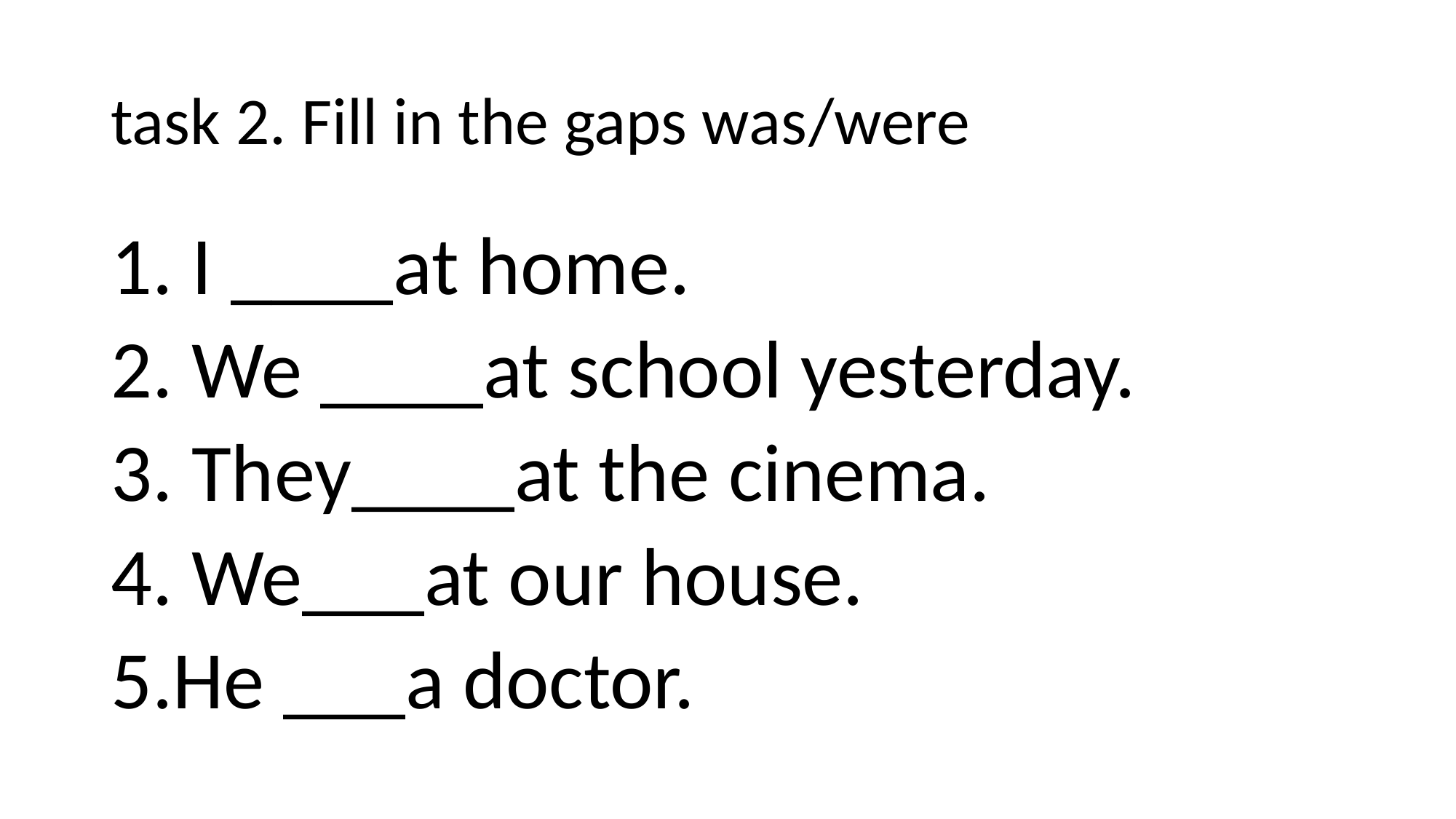

# task 2. Fill in the gaps was/were
1. I ____at home.
2. We ____at school yesterday.
3. They____at the cinema.
4. We___at our house.
5.He ___a doctor.